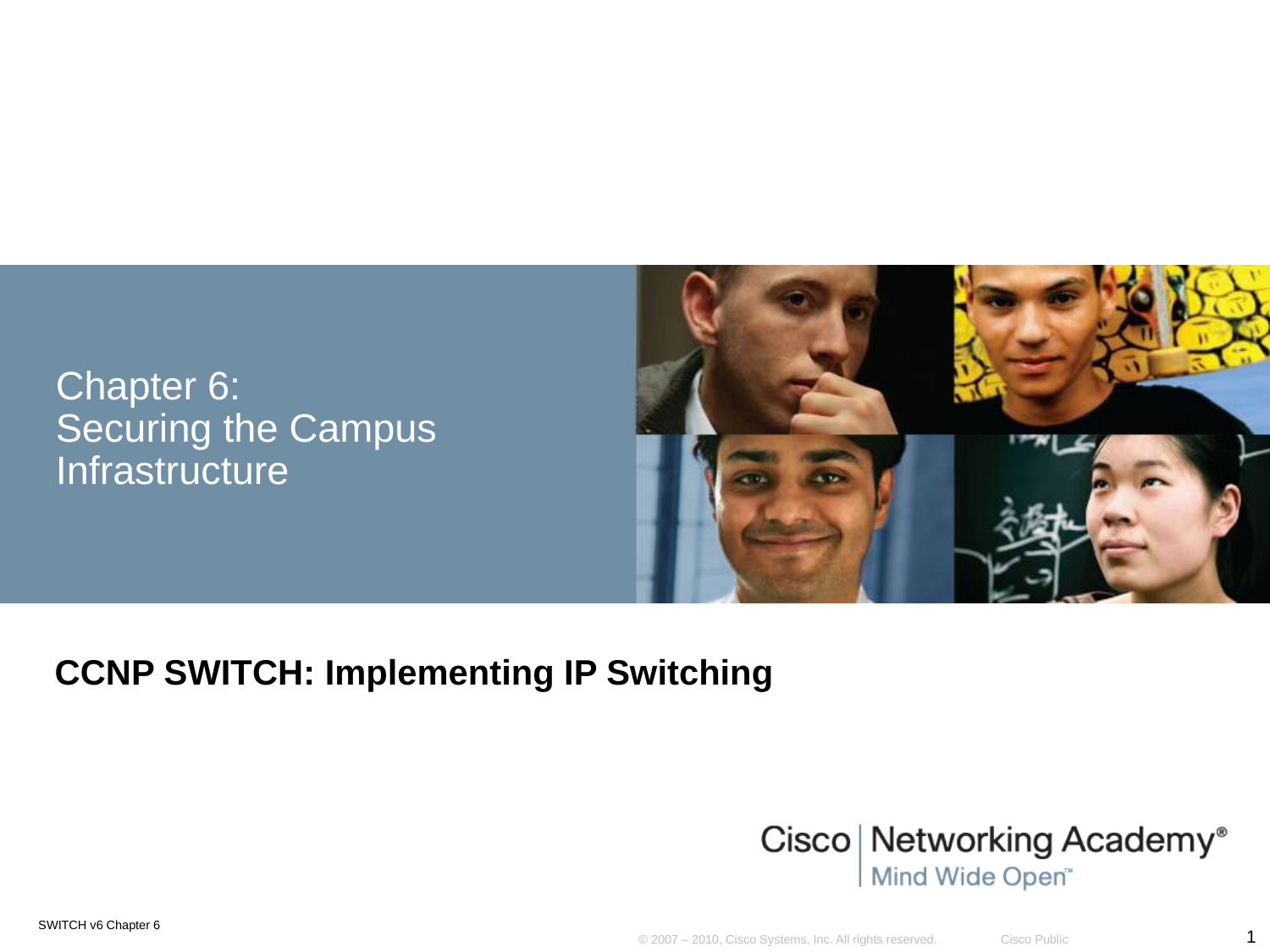

# Chapter 6: Securing the Campus Infrastructure
CCNP SWITCH: Implementing IP Switching